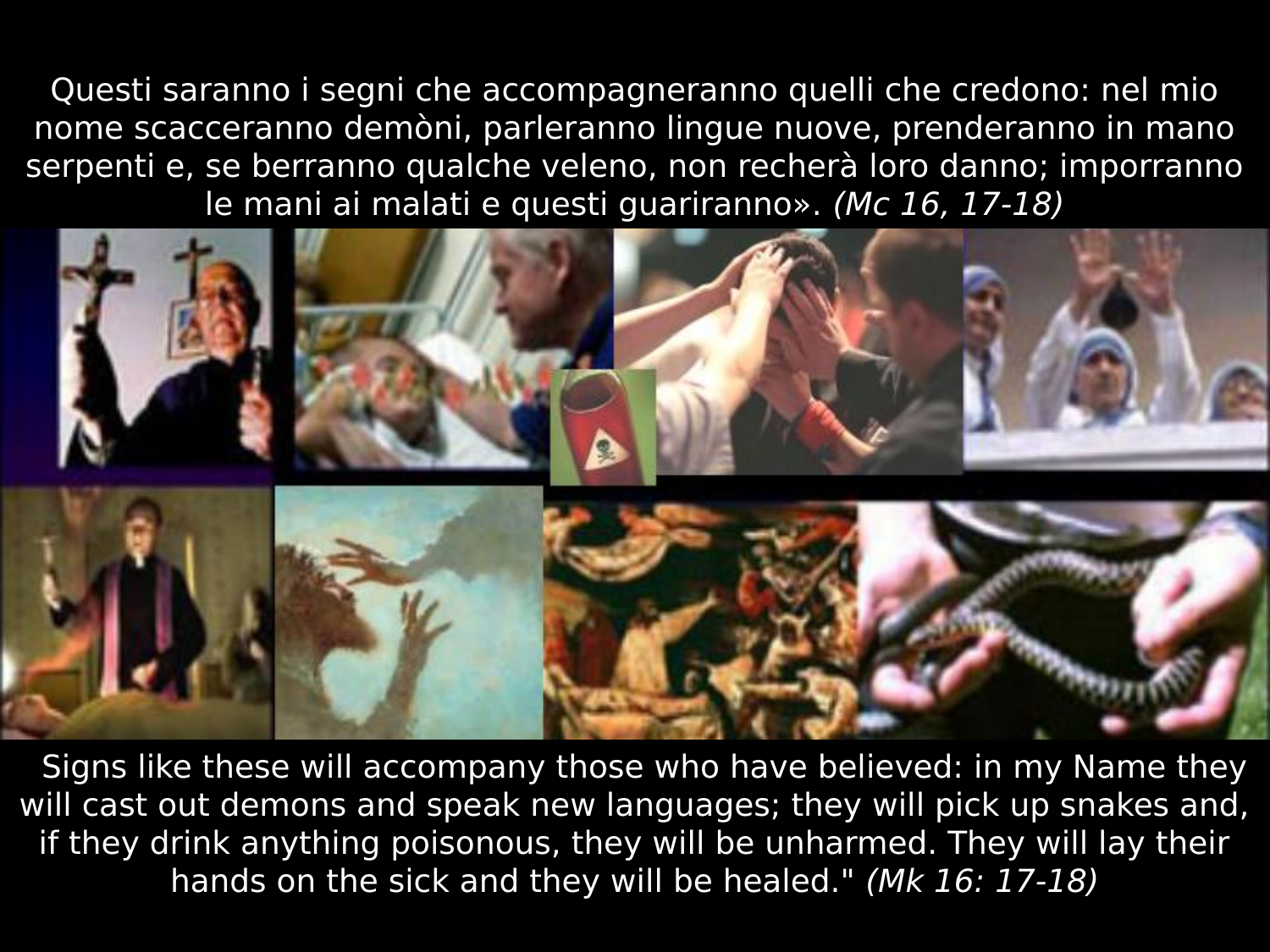

Questi saranno i segni che accompagneranno quelli che credono: nel mio nome scacceranno demòni, parleranno lingue nuove, prenderanno in mano serpenti e, se berranno qualche veleno, non recherà loro danno; imporranno le mani ai malati e questi guariranno». (Mc 16, 17-18)
  Signs like these will accompany those who have believed: in my Name they will cast out demons and speak new languages; they will pick up snakes and, if they drink anything poisonous, they will be unharmed. They will lay their hands on the sick and they will be healed." (Mk 16: 17-18)